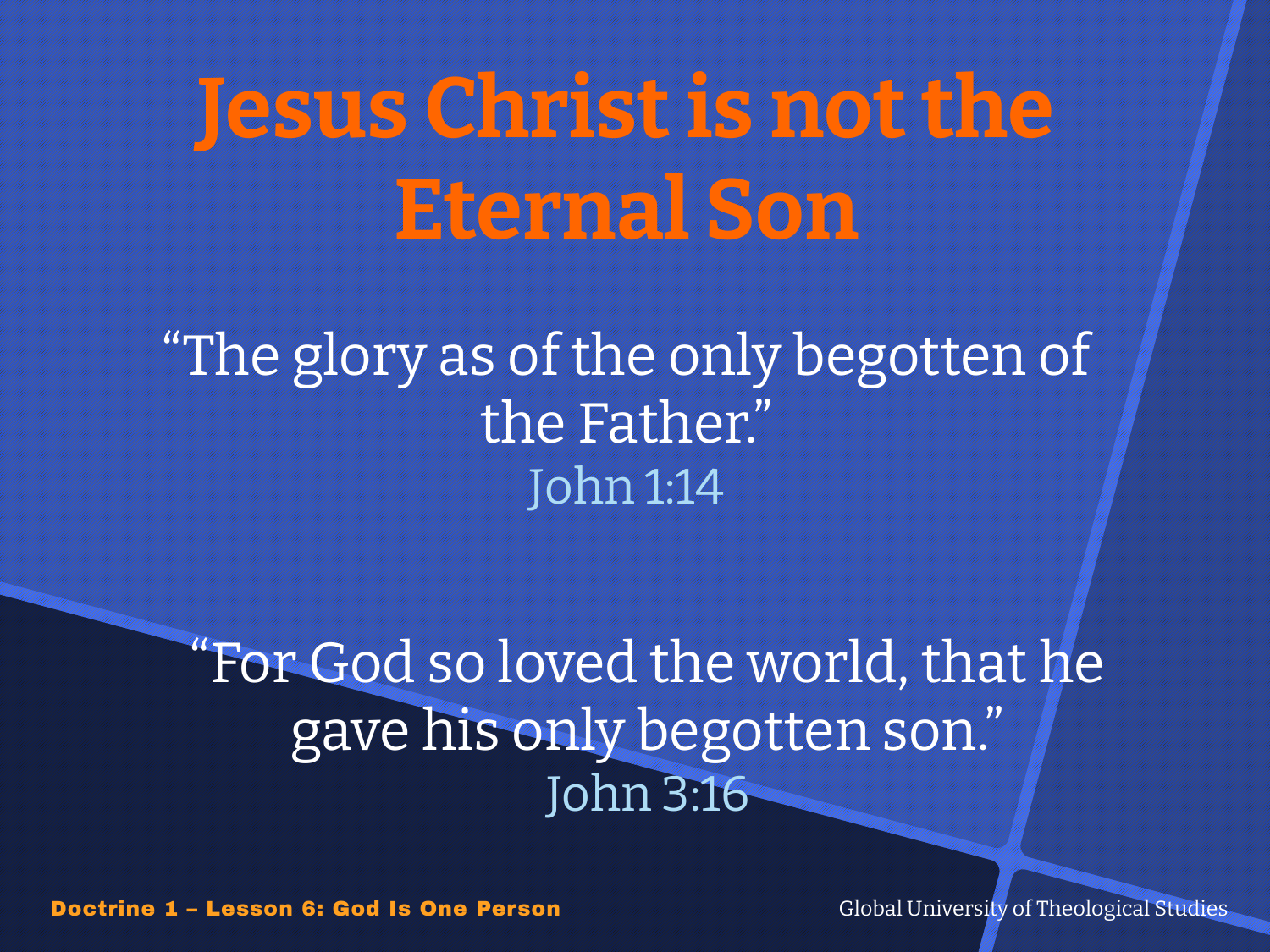

Jesus Christ is not the Eternal Son
“The glory as of the only begotten of the Father.”
John 1:14
“For God so loved the world, that he gave his only begotten son.”
John 3:16
Doctrine 1 – Lesson 6: God Is One Person                                   Global University of Theological Studies